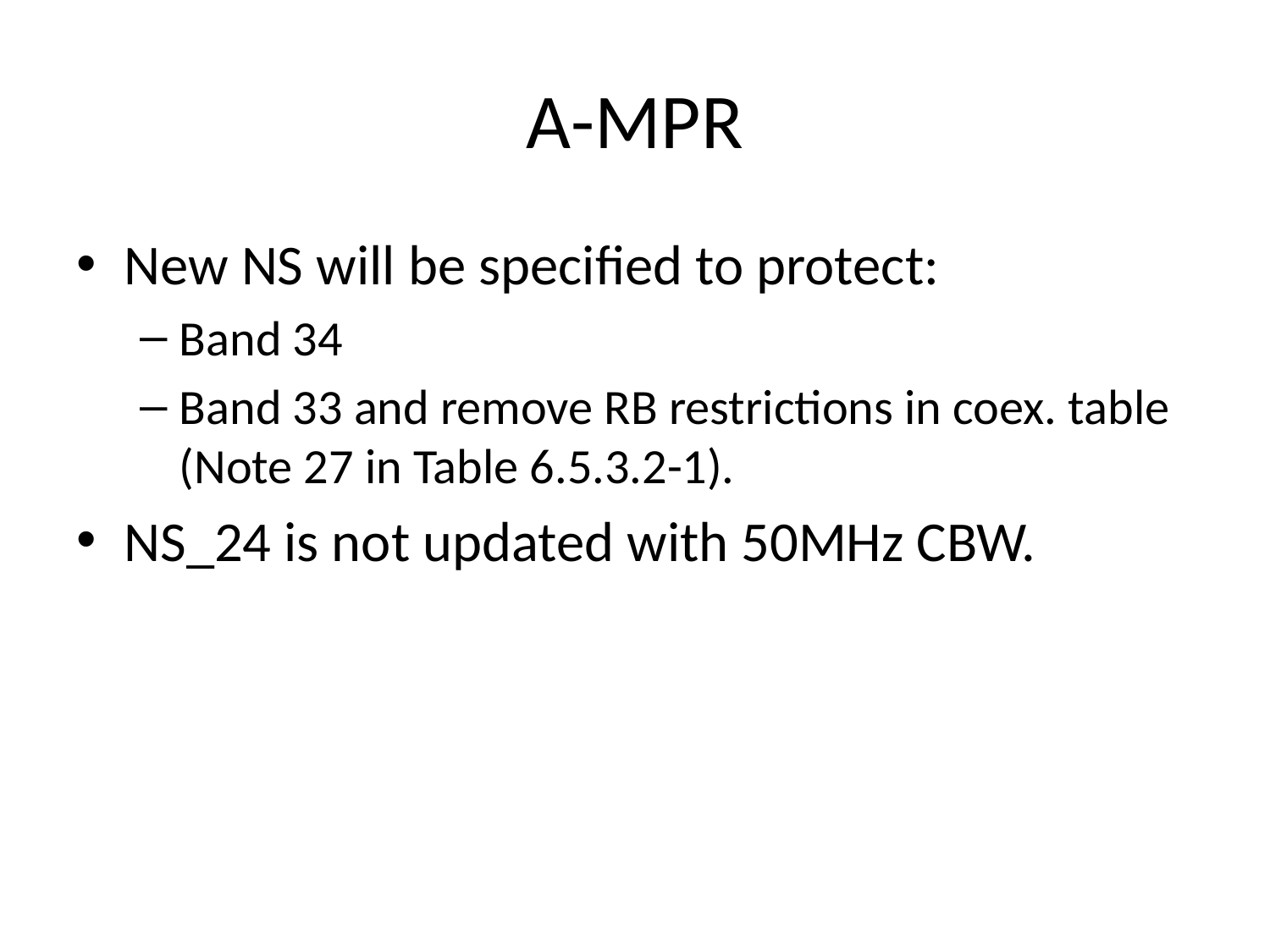

# A-MPR
New NS will be specified to protect:
Band 34
Band 33 and remove RB restrictions in coex. table (Note 27 in Table 6.5.3.2-1).
NS_24 is not updated with 50MHz CBW.